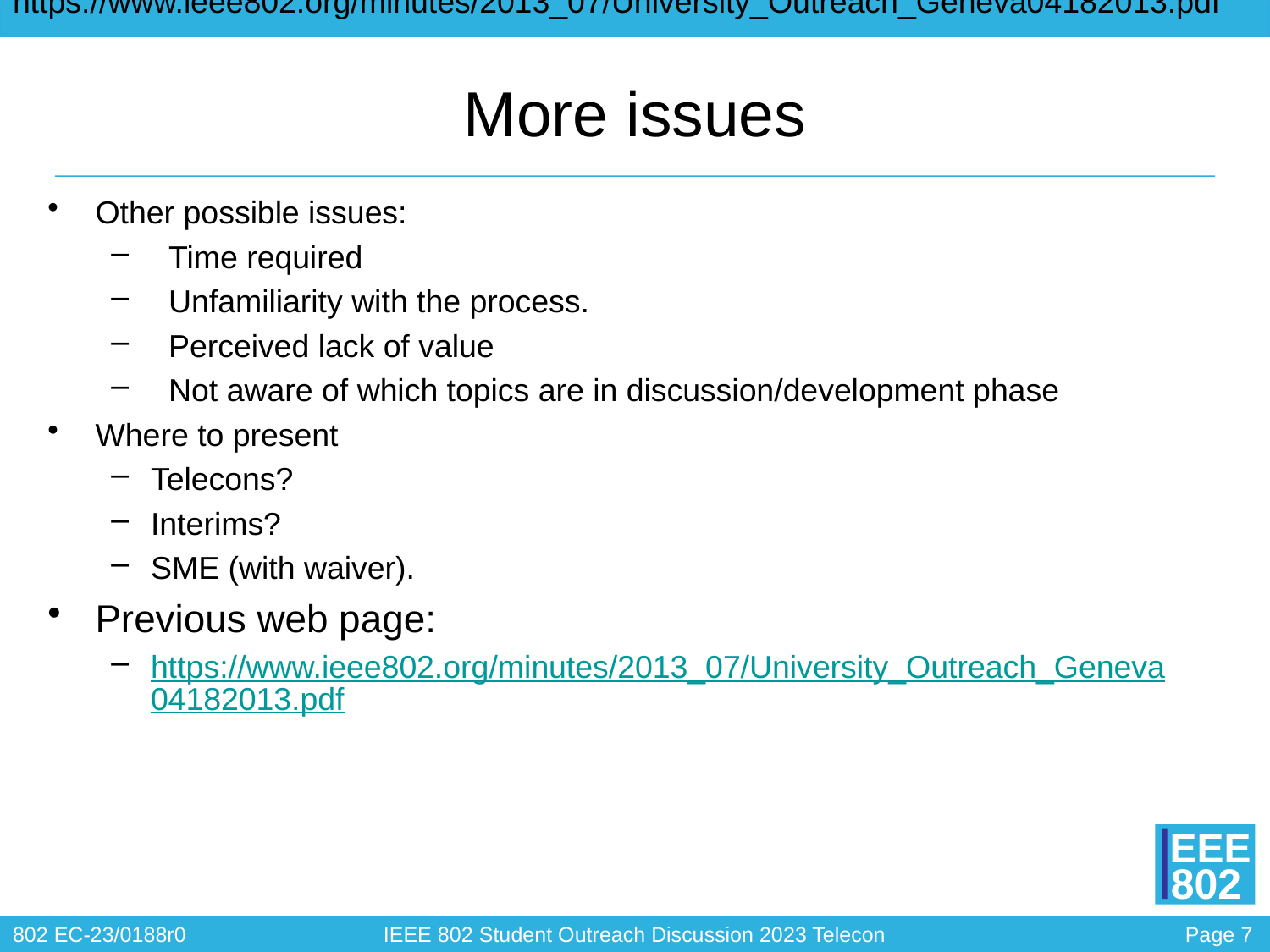

https://www.ieee802.org/minutes/2013_07/University_Outreach_Geneva04182013.pdf
# More issues
Other possible issues:
  Time required
  Unfamiliarity with the process.
  Perceived lack of value
  Not aware of which topics are in discussion/development phase
Where to present
Telecons?
Interims?
SME (with waiver).
Previous web page:
https://www.ieee802.org/minutes/2013_07/University_Outreach_Geneva04182013.pdf